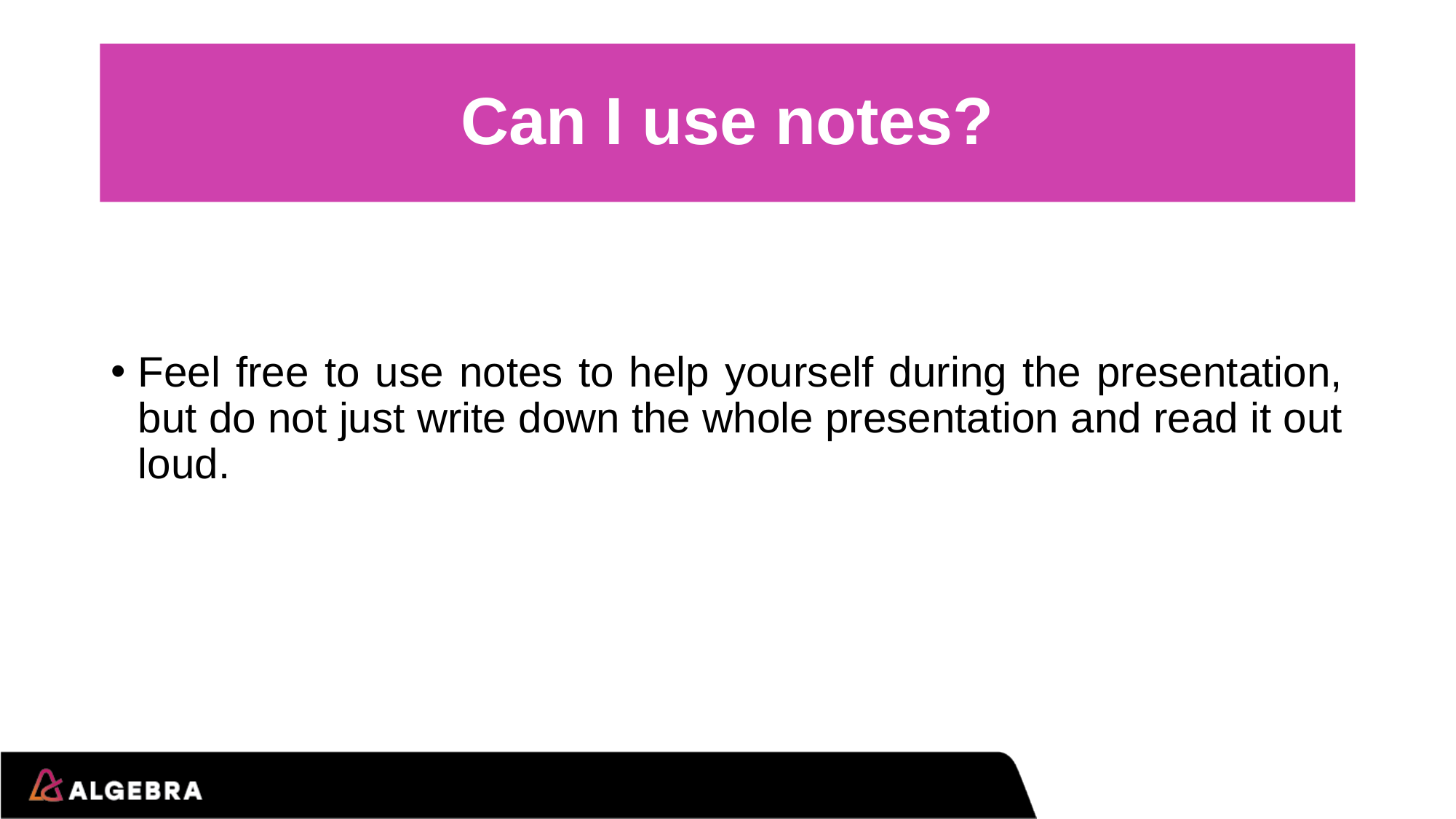

# Can I use notes?

Feel free to use notes to help yourself during the presentation, but do not just write down the whole presentation and read it out loud.